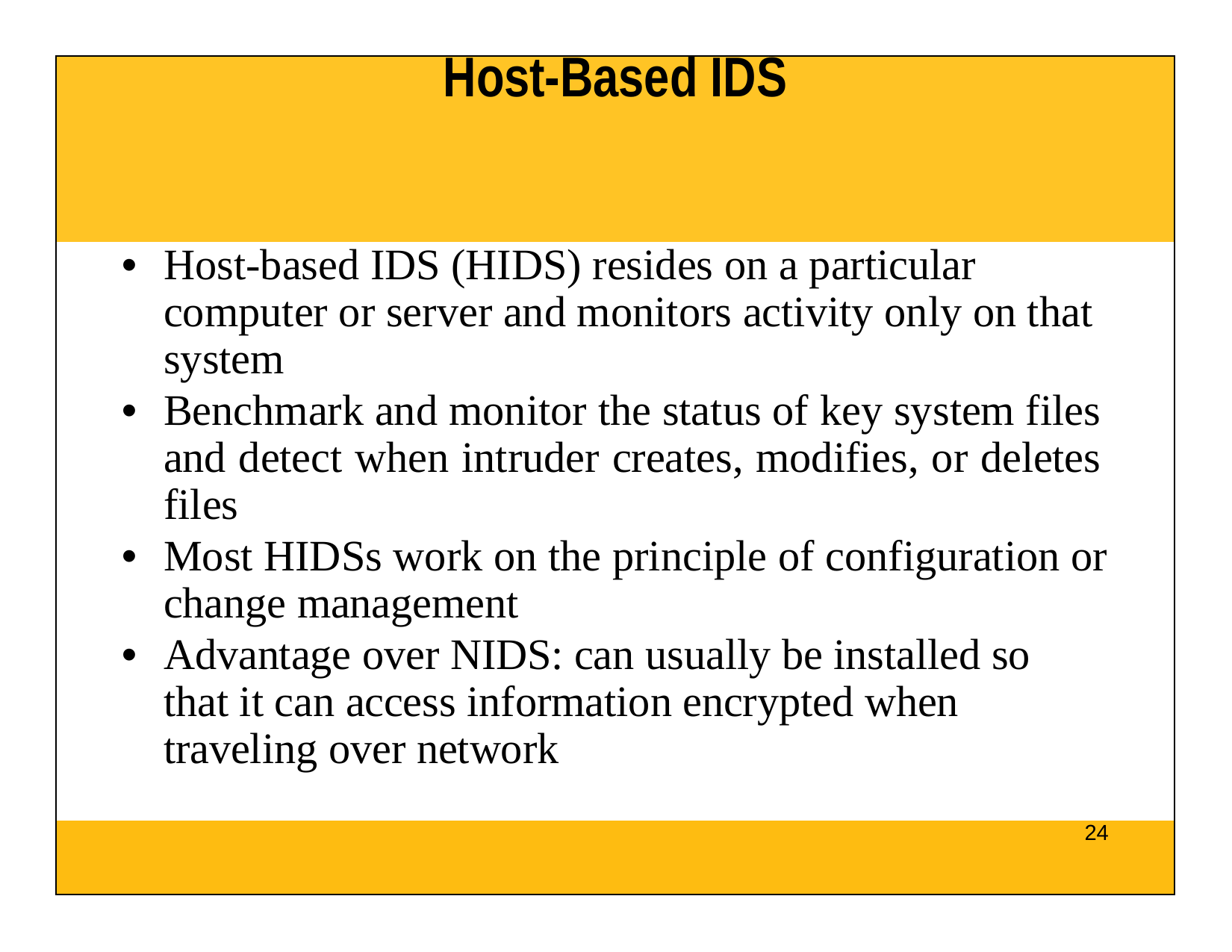

| Host-Based IDS |
| --- |
| Host-based IDS (HIDS) resides on a particular computer or server and monitors activity only on that system Benchmark and monitor the status of key system files and detect when intruder creates, modifies, or deletes files Most HIDSs work on the principle of configuration or change management Advantage over NIDS: can usually be installed so that it can access information encrypted when traveling over network |
| 24 |